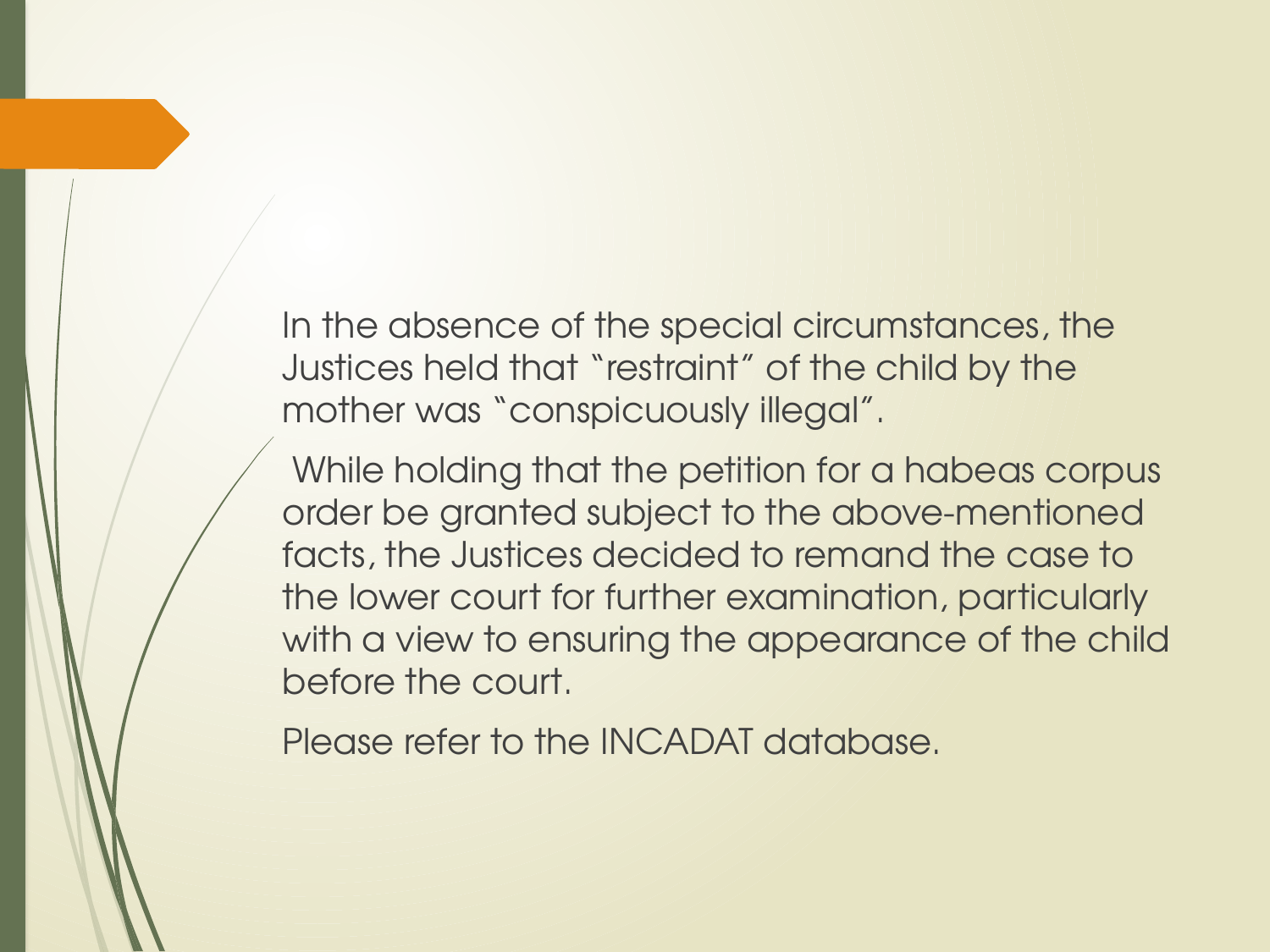

#
In the absence of the special circumstances, the Justices held that “restraint” of the child by the mother was “conspicuously illegal”.
 While holding that the petition for a habeas corpus order be granted subject to the above-mentioned facts, the Justices decided to remand the case to the lower court for further examination, particularly with a view to ensuring the appearance of the child before the court.
Please refer to the INCADAT database.